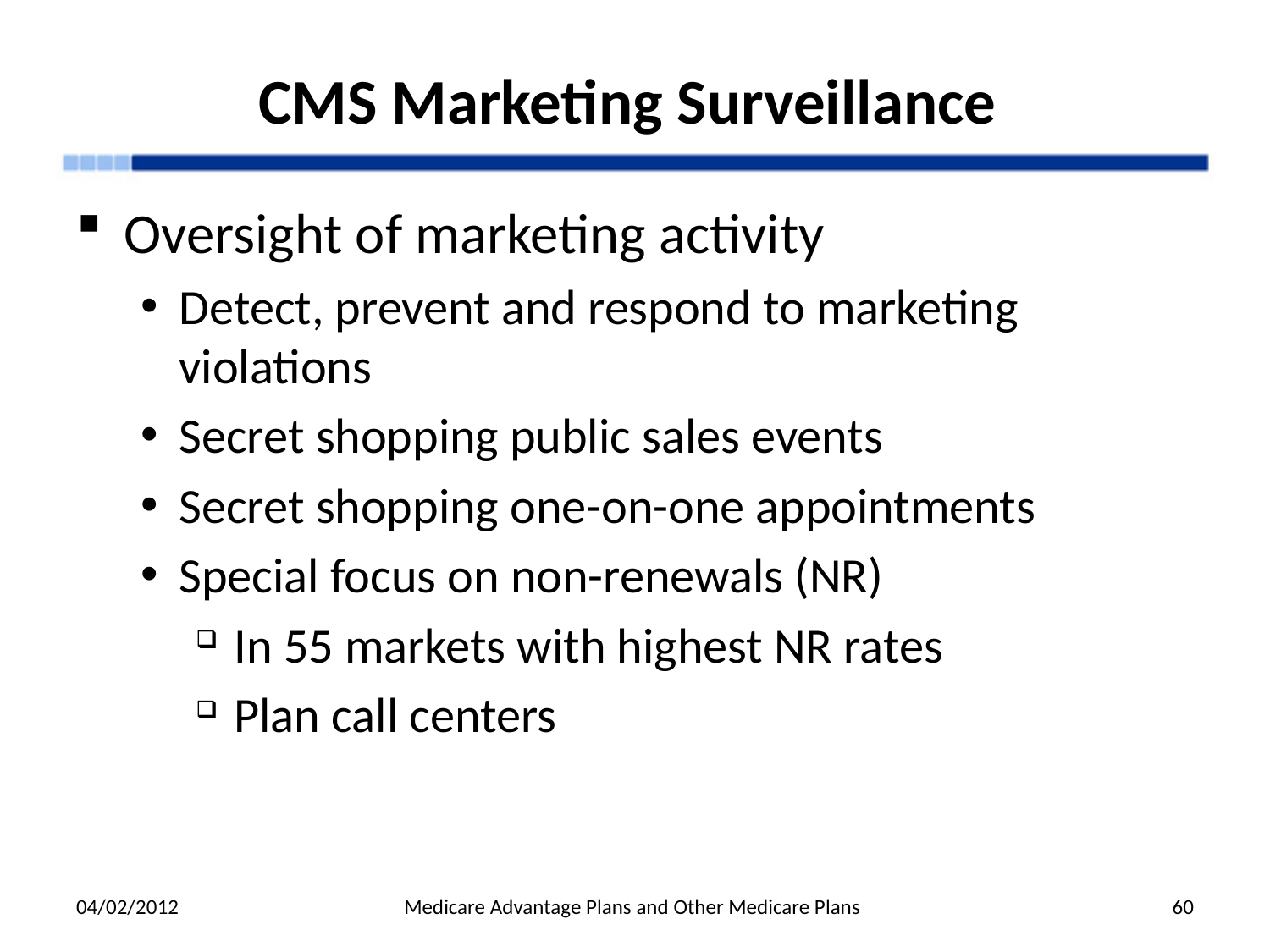

# CMS Marketing Surveillance
Oversight of marketing activity
Detect, prevent and respond to marketing violations
Secret shopping public sales events
Secret shopping one-on-one appointments
Special focus on non-renewals (NR)
In 55 markets with highest NR rates
Plan call centers
04/02/2012
Medicare Advantage Plans and Other Medicare Plans
60